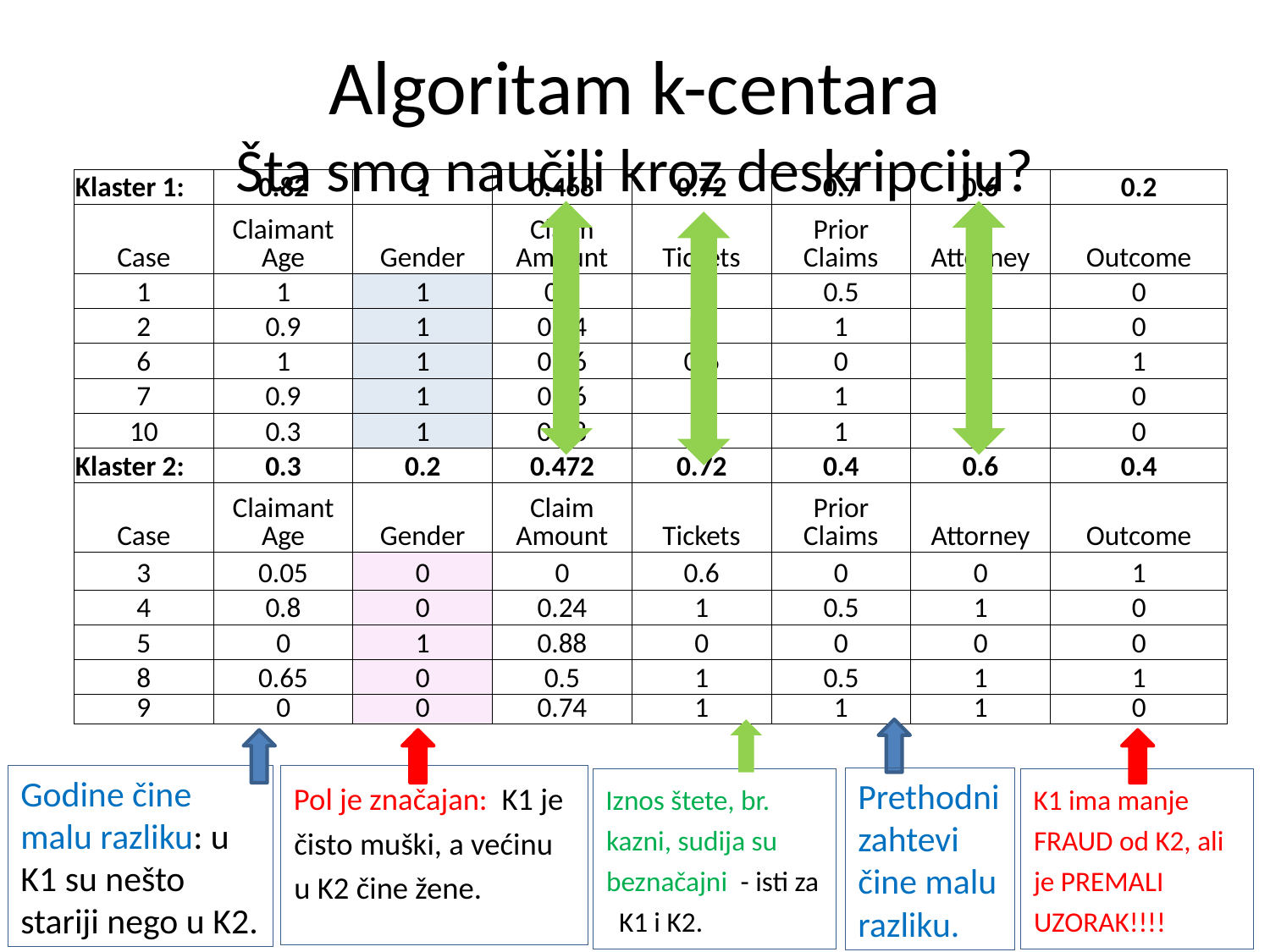

Algoritam k-centara
Šta smo naučili kroz deskripciju?

| Klaster 1: | 0.82 | 1 | 0.468 | 0.72 | 0.7 | 0.6 | 0.2 |
| --- | --- | --- | --- | --- | --- | --- | --- |
| Case | Claimant Age | Gender | Claim Amount | Tickets | Prior Claims | Attorney | Outcome |
| 1 | 1 | 1 | 0.6 | 1 | 0.5 | 0 | 0 |
| 2 | 0.9 | 1 | 0.64 | 1 | 1 | 1 | 0 |
| 6 | 1 | 1 | 0.16 | 0.6 | 0 | 0 | 1 |
| 7 | 0.9 | 1 | 0.46 | 1 | 1 | 1 | 0 |
| 10 | 0.3 | 1 | 0.48 | 0 | 1 | 1 | 0 |
| Klaster 2: | 0.3 | 0.2 | 0.472 | 0.72 | 0.4 | 0.6 | 0.4 |
| Case | Claimant Age | Gender | Claim Amount | Tickets | Prior Claims | Attorney | Outcome |
| 3 | 0.05 | 0 | 0 | 0.6 | 0 | 0 | 1 |
| 4 | 0.8 | 0 | 0.24 | 1 | 0.5 | 1 | 0 |
| 5 | 0 | 1 | 0.88 | 0 | 0 | 0 | 0 |
| 8 | 0.65 | 0 | 0.5 | 1 | 0.5 | 1 | 1 |
| 9 | 0 | 0 | 0.74 | 1 | 1 | 1 | 0 |

Pol je značajan:  K1 je čisto muški, a većinu u K2 čine žene.
Godine čine malu razliku: u K1 su nešto stariji nego u K2.
Prethodni zahtevi čine malu razliku.
Iznos štete, br. kazni, sudija su beznačajni  - isti za   K1 i K2.
K1 ima manje FRAUD od K2, ali je PREMALI UZORAK!!!!